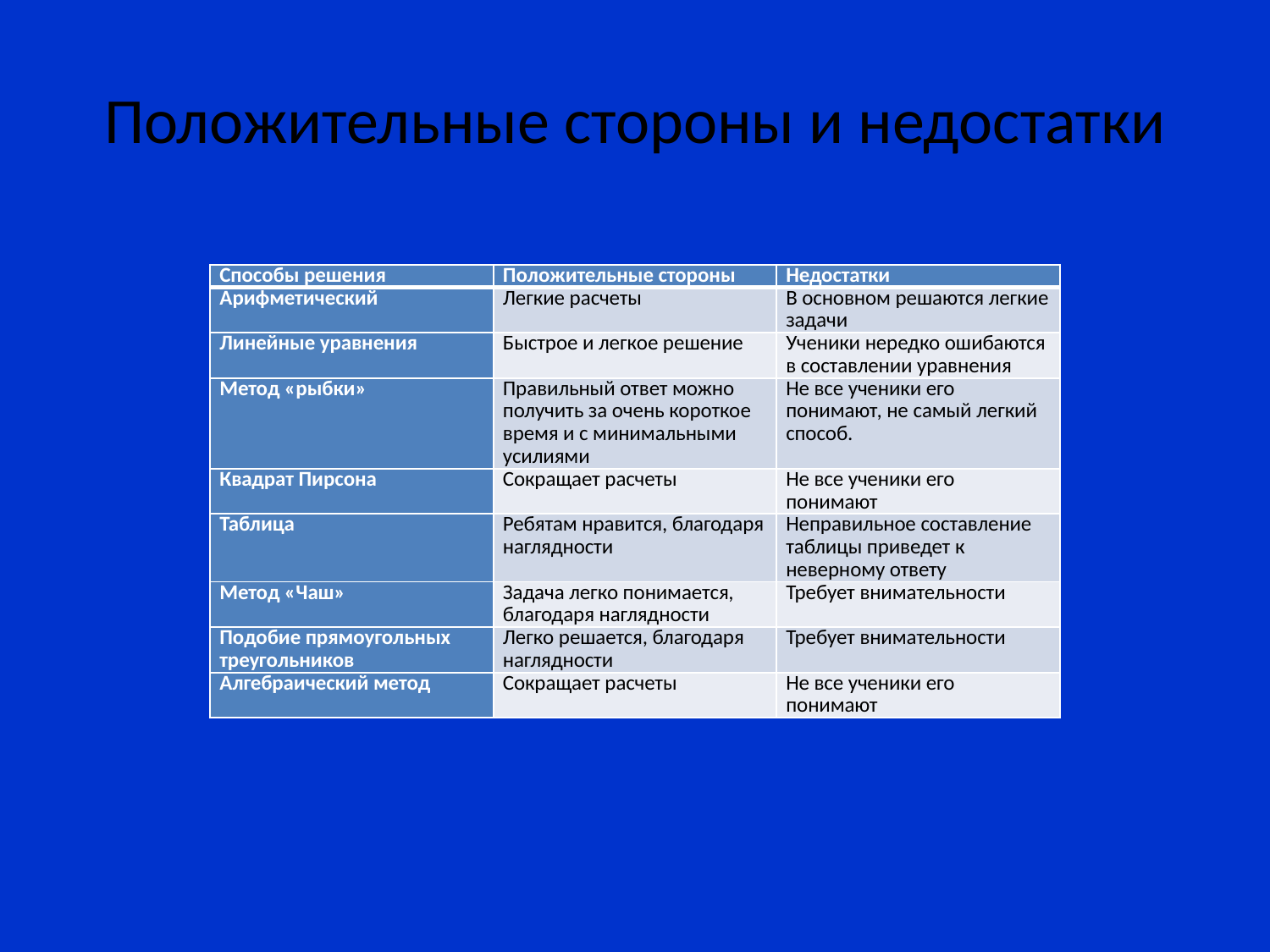

# Положительные стороны и недостатки
| Способы решения | Положительные стороны | Недостатки |
| --- | --- | --- |
| Арифметический | Легкие расчеты | В основном решаются легкие задачи |
| Линейные уравнения | Быстрое и легкое решение | Ученики нередко ошибаются в составлении уравнения |
| Метод «рыбки» | Правильный ответ можно получить за очень короткое время и с минимальными усилиями | Не все ученики его понимают, не самый легкий способ. |
| Квадрат Пирсона | Сокращает расчеты | Не все ученики его понимают |
| Таблица | Ребятам нравится, благодаря наглядности | Неправильное составление таблицы приведет к неверному ответу |
| Метод «Чаш» | Задача легко понимается, благодаря наглядности | Требует внимательности |
| Подобие прямоугольных треугольников | Легко решается, благодаря наглядности | Требует внимательности |
| Алгебраический метод | Сокращает расчеты | Не все ученики его понимают |